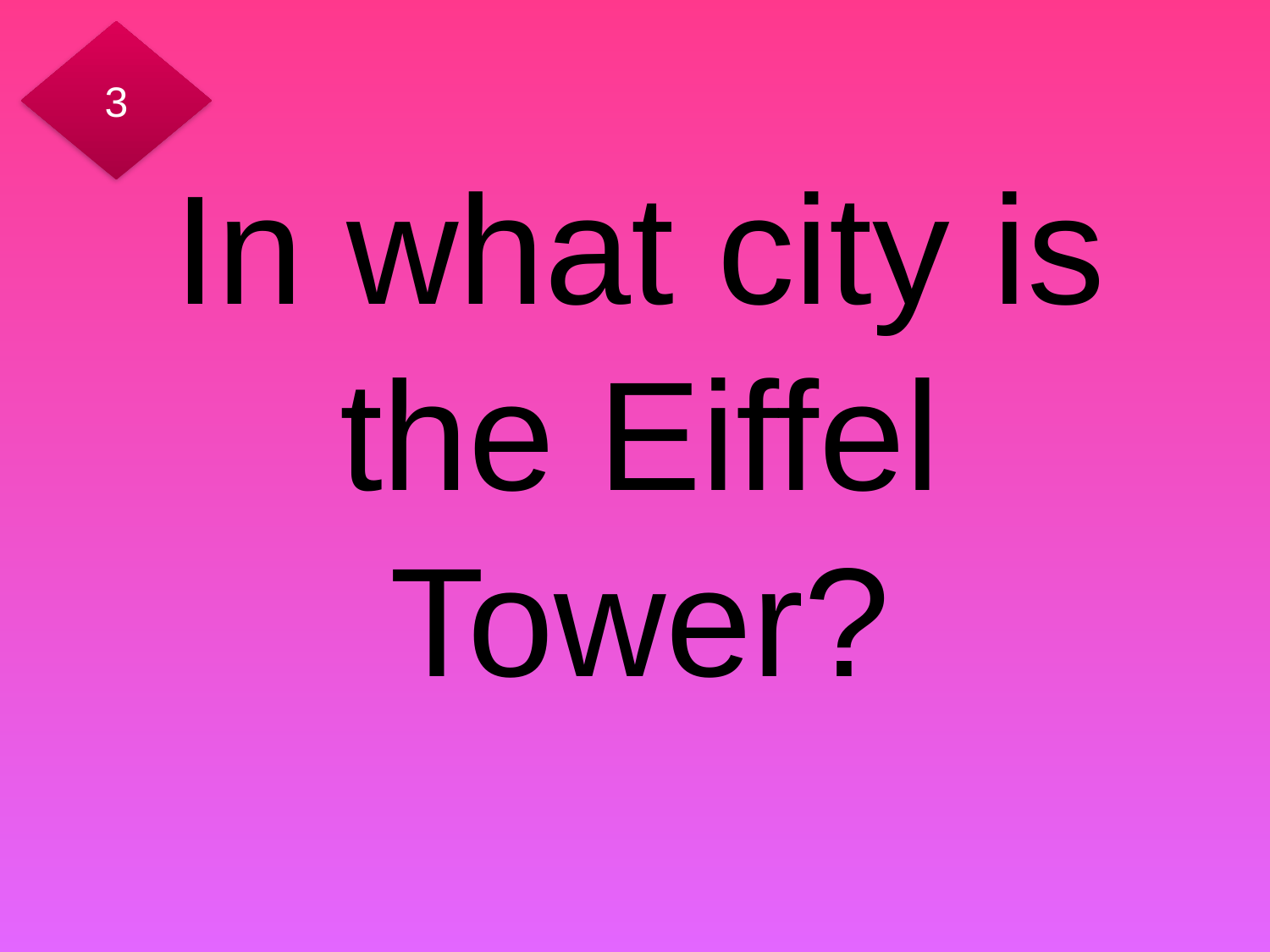

3
# In what city is the Eiffel Tower?